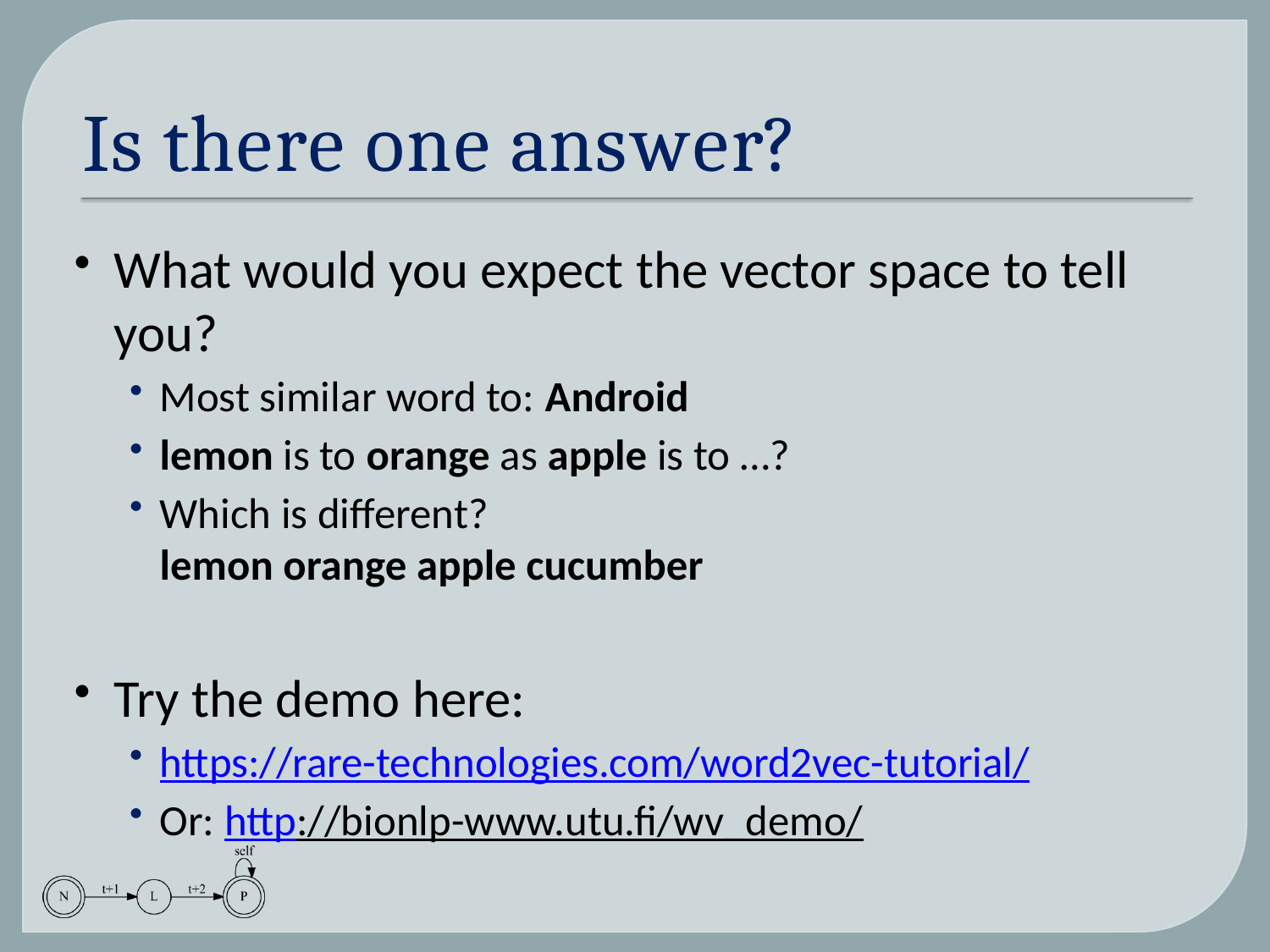

# Is there one answer?
What would you expect the vector space to tell you?
Most similar word to: Android
lemon is to orange as apple is to …?
Which is different?
lemon orange apple cucumber

Try the demo here:
https://rare-technologies.com/word2vec-tutorial/
Or: http://bionlp-www.utu.fi/wv_demo/